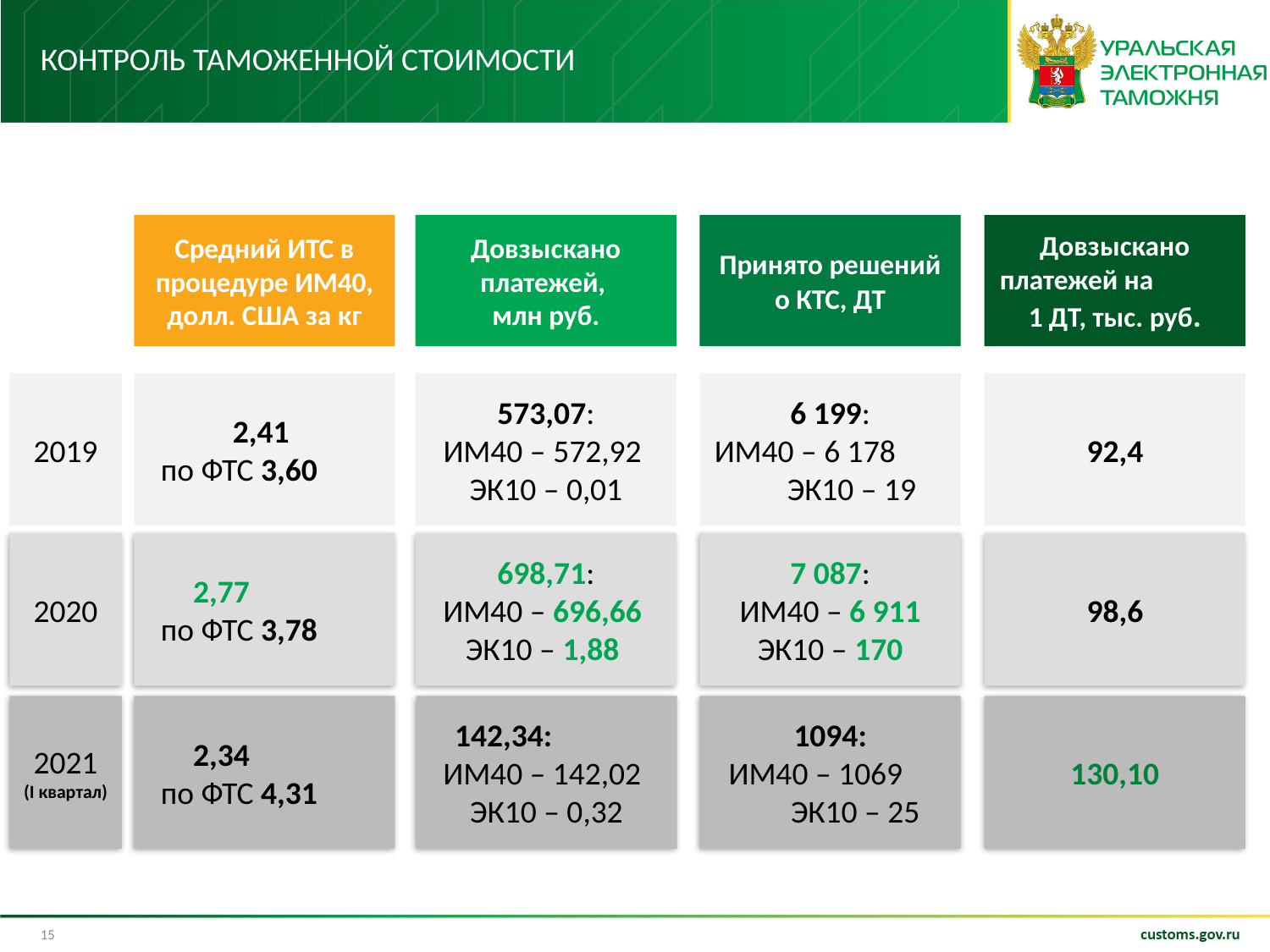

# Контроль таможенной стоимости
Средний ИТС в процедуре ИМ40, долл. США за кг
Довзыскано платежей,
млн руб.
573,07:
ИМ40 – 572,92
ЭК10 – 0,01
698,71:
ИМ40 – 696,66
ЭК10 – 1,88
Принято решений о КТС, ДТ
6 199:
ИМ40 – 6 178              ЭК10 – 19
7 087:
ИМ40 – 6 911
ЭК10 – 170
Довзыскано платежей на             1 ДТ, тыс. руб.
92,4
98,6
2019
2,41
  по ФТС 3,60
2020
2,77
  по ФТС 3,78
142,34:
  ИМ40 – 142,02
ЭК10 – 0,32
2021
(I квартал)
2,34
  по ФТС 4,31
1094:
  ИМ40 – 1069              ЭК10 – 25
130,10
15